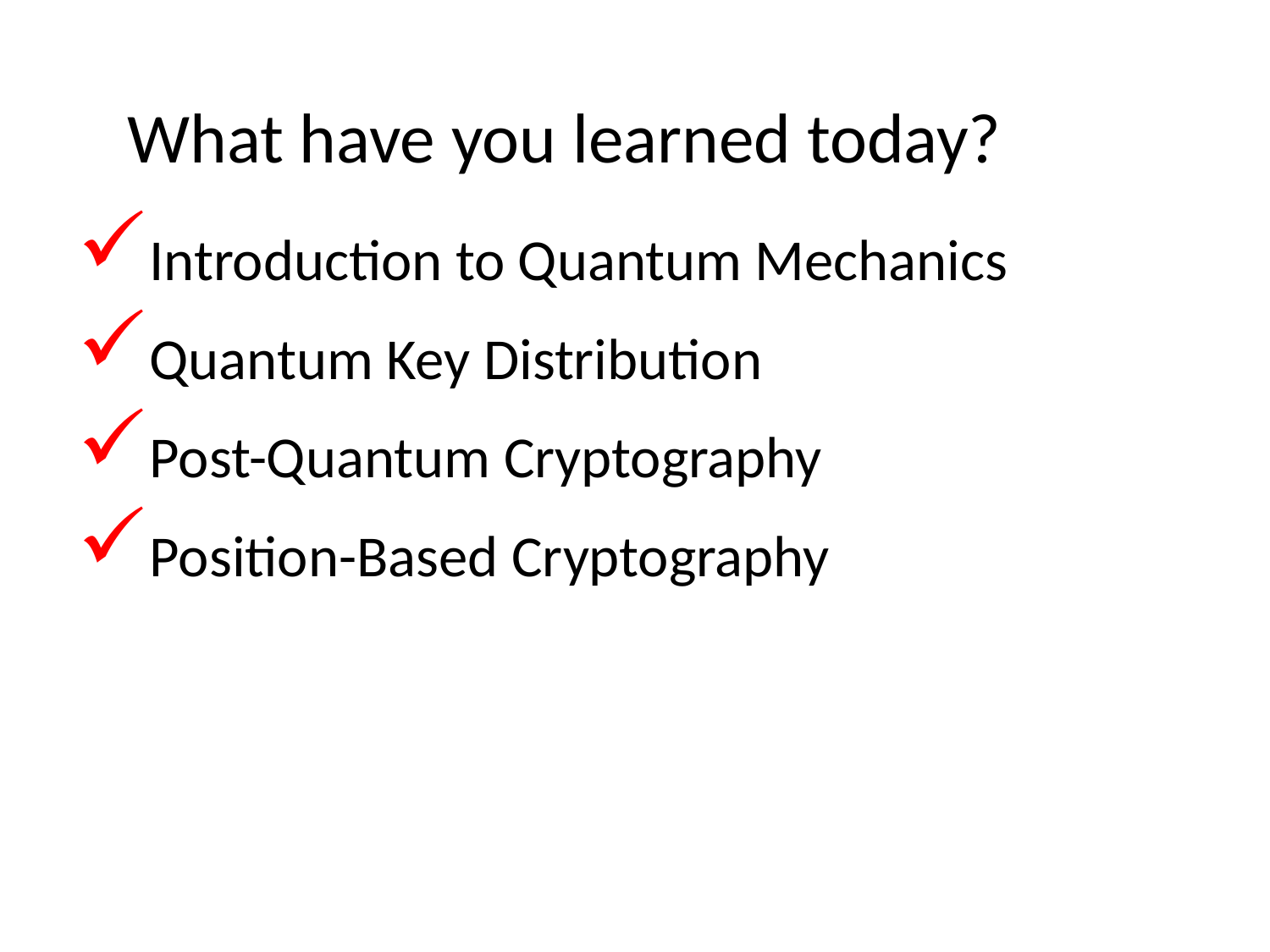

# What have you learned today?
Introduction to Quantum Mechanics
Quantum Key Distribution
Post-Quantum Cryptography
Position-Based Cryptography